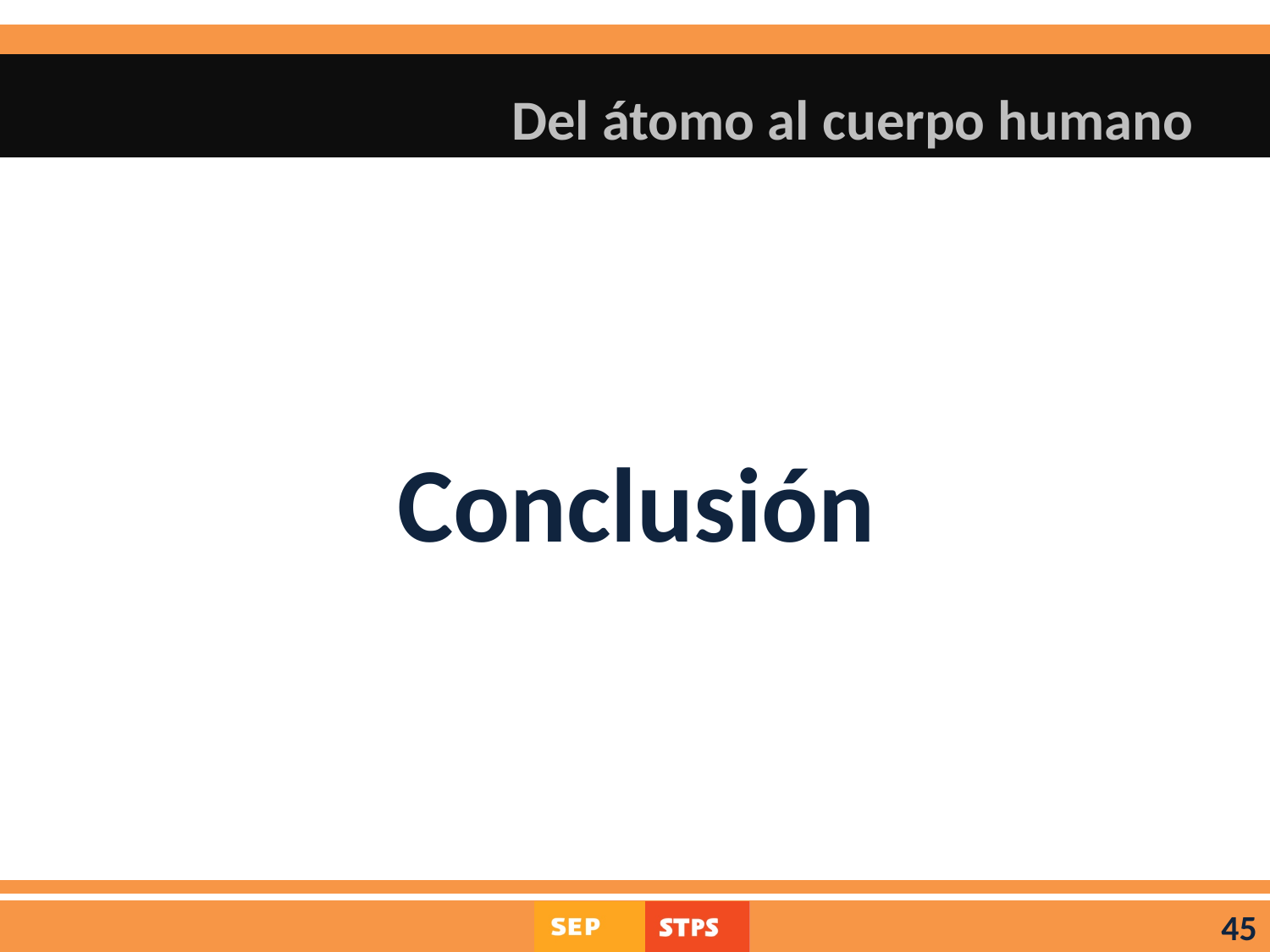

# Del átomo al cuerpo humano
Conclusión

45